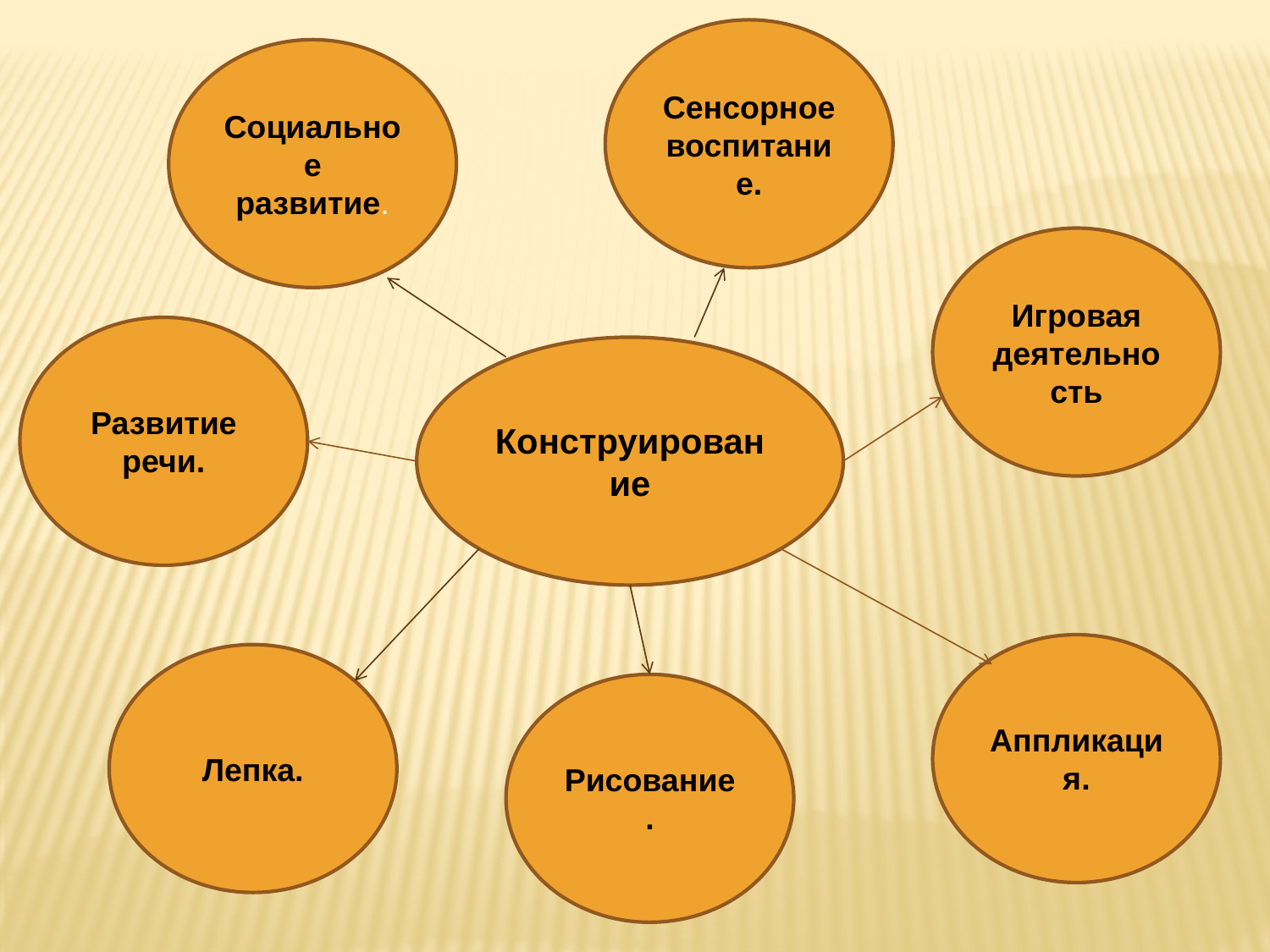

Сенсорное воспитание.
Социальное развитие.
Игровая деятельность
Развитие речи.
Конструирование
Аппликация.
Лепка.
Рисование.